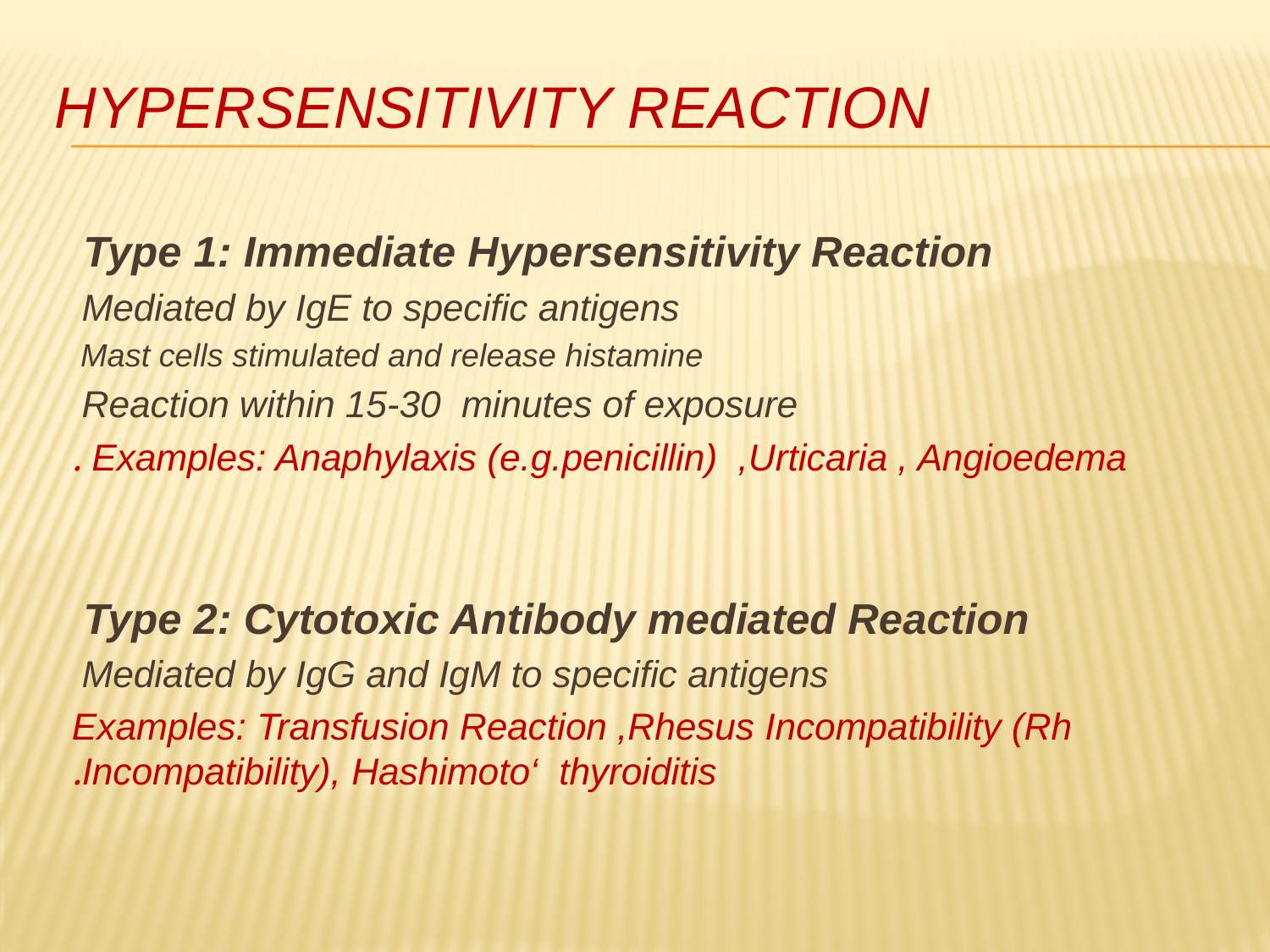

# Hypersensitivity Reaction
Type 1: Immediate Hypersensitivity Reaction
Mediated by IgE to specific antigens
Mast cells stimulated and release histamine
Reaction within 15-30  minutes of exposure
Examples: Anaphylaxis (e.g.penicillin)  ,Urticaria , Angioedema .

Type 2: Cytotoxic Antibody mediated Reaction
Mediated by IgG and IgM to specific antigens
Examples: Transfusion Reaction ,Rhesus Incompatibility (Rh Incompatibility), Hashimoto‘  thyroiditis.